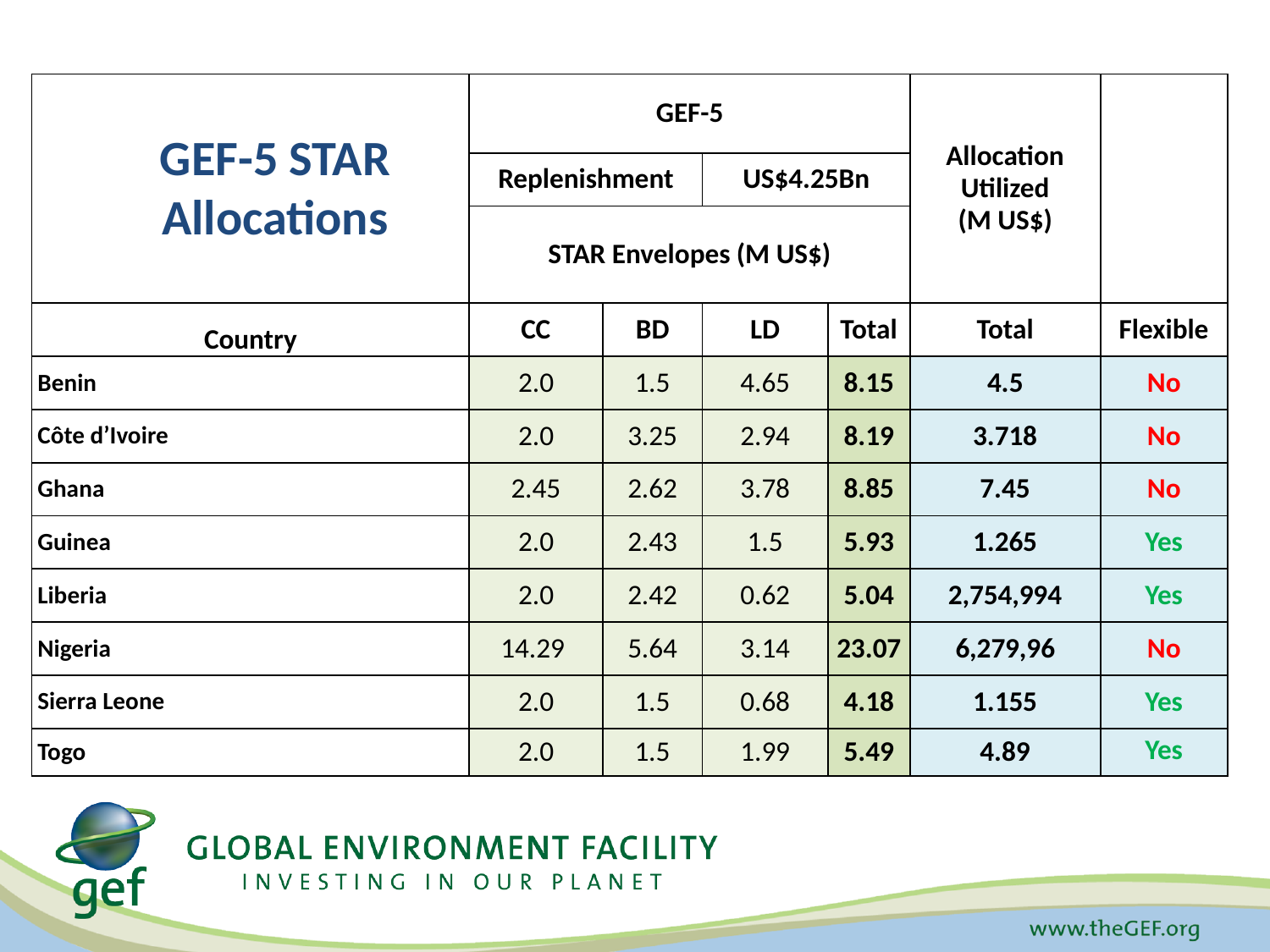

|  | GEF-5 |  |  |  | Allocation Utilized (M US$) |  |
| --- | --- | --- | --- | --- | --- | --- |
|  | Replenishment |  | US$4.25Bn |  |  |  |
|  | STAR Envelopes (M US$) |  |  |  |  |  |
| Country | CC | BD | LD | Total | Total | Flexible |
| Benin | 2.0 | 1.5 | 4.65 | 8.15 | 4.5 | No |
| Côte d’Ivoire | 2.0 | 3.25 | 2.94 | 8.19 | 3.718 | No |
| Ghana | 2.45 | 2.62 | 3.78 | 8.85 | 7.45 | No |
| Guinea | 2.0 | 2.43 | 1.5 | 5.93 | 1.265 | Yes |
| Liberia | 2.0 | 2.42 | 0.62 | 5.04 | 2,754,994 | Yes |
| Nigeria | 14.29 | 5.64 | 3.14 | 23.07 | 6,279,96 | No |
| Sierra Leone | 2.0 | 1.5 | 0.68 | 4.18 | 1.155 | Yes |
| Togo | 2.0 | 1.5 | 1.99 | 5.49 | 4.89 | Yes |
# GEF-5 STAR Allocations